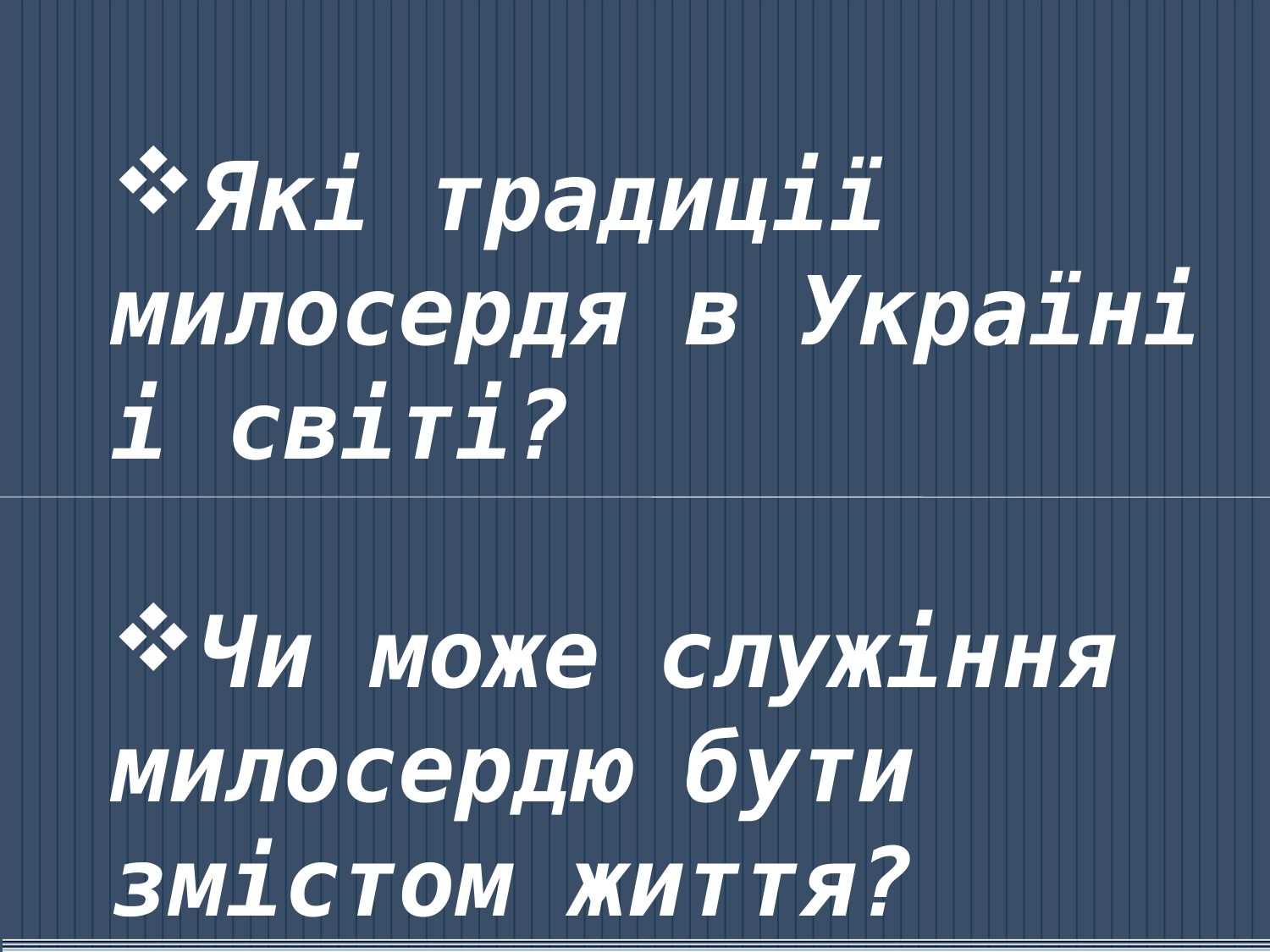

Які традиції милосердя в Україні і світі?

Чи може служіння милосердю бути змістом життя?